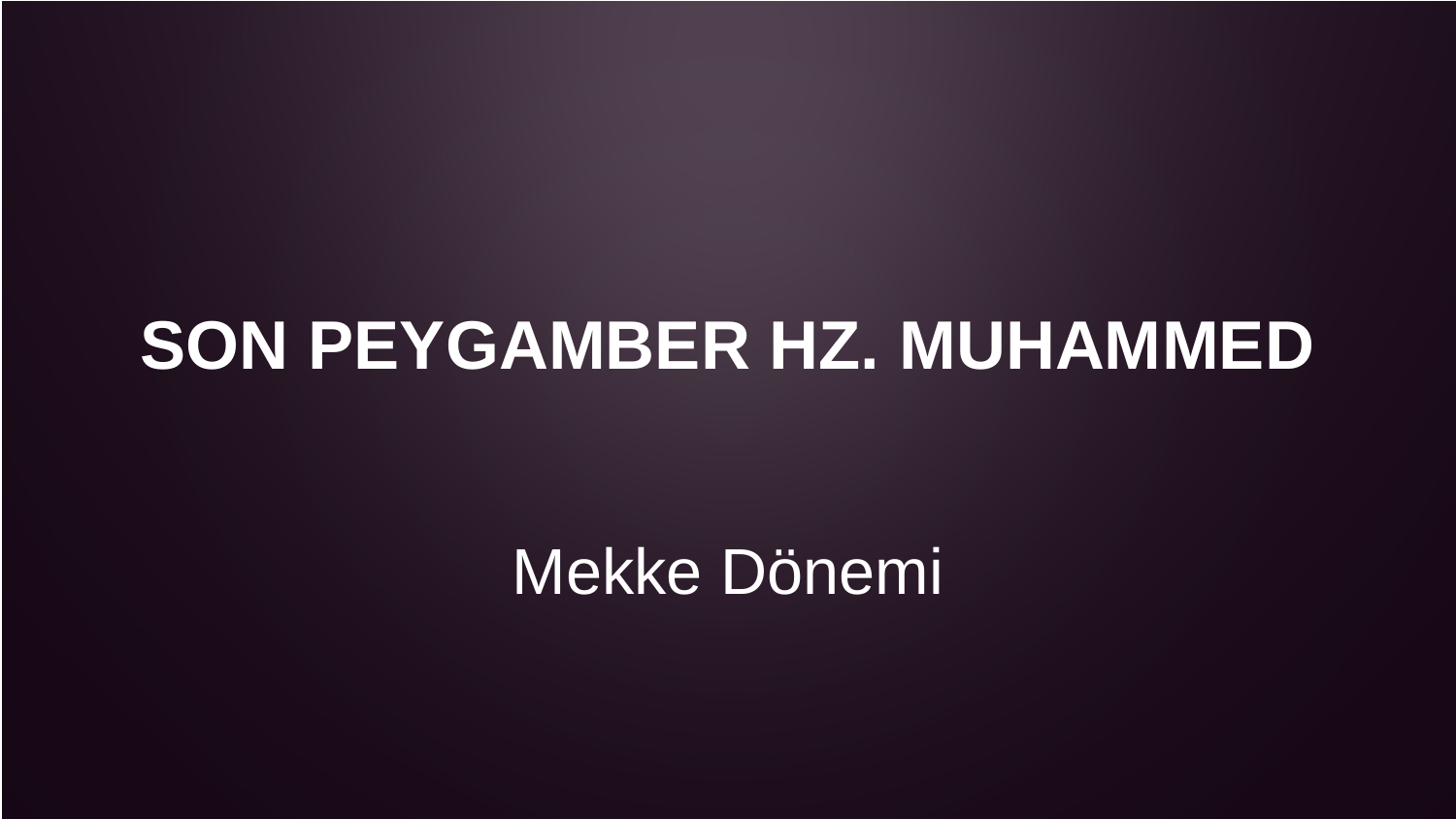

# SON PEYGAMBER HZ. MUHAMMED
Mekke Dönemi